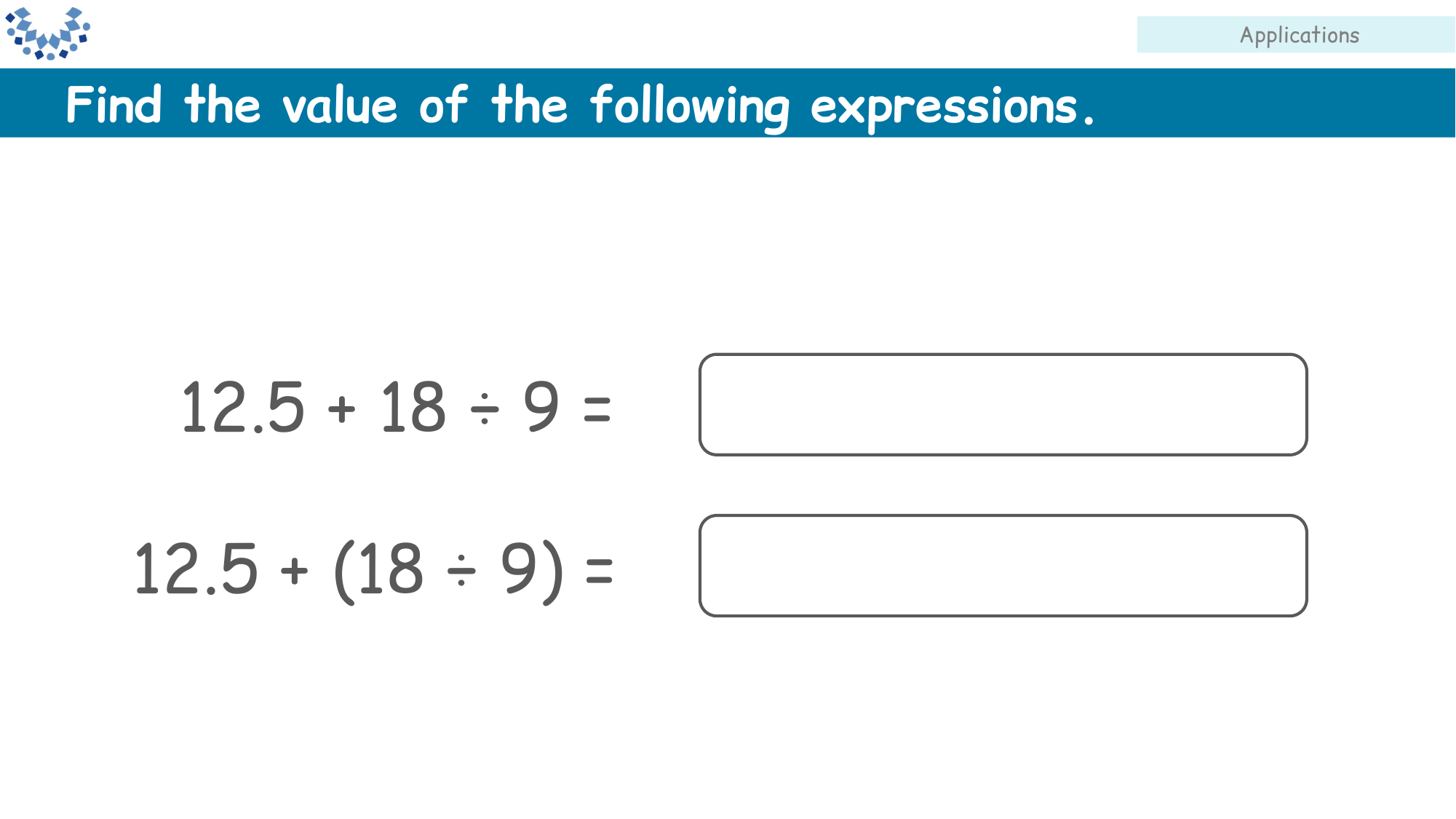

Applications
Find the value of the following expressions.

12.5 + 18 ÷ 9 =

12.5 + (18 ÷ 9) =